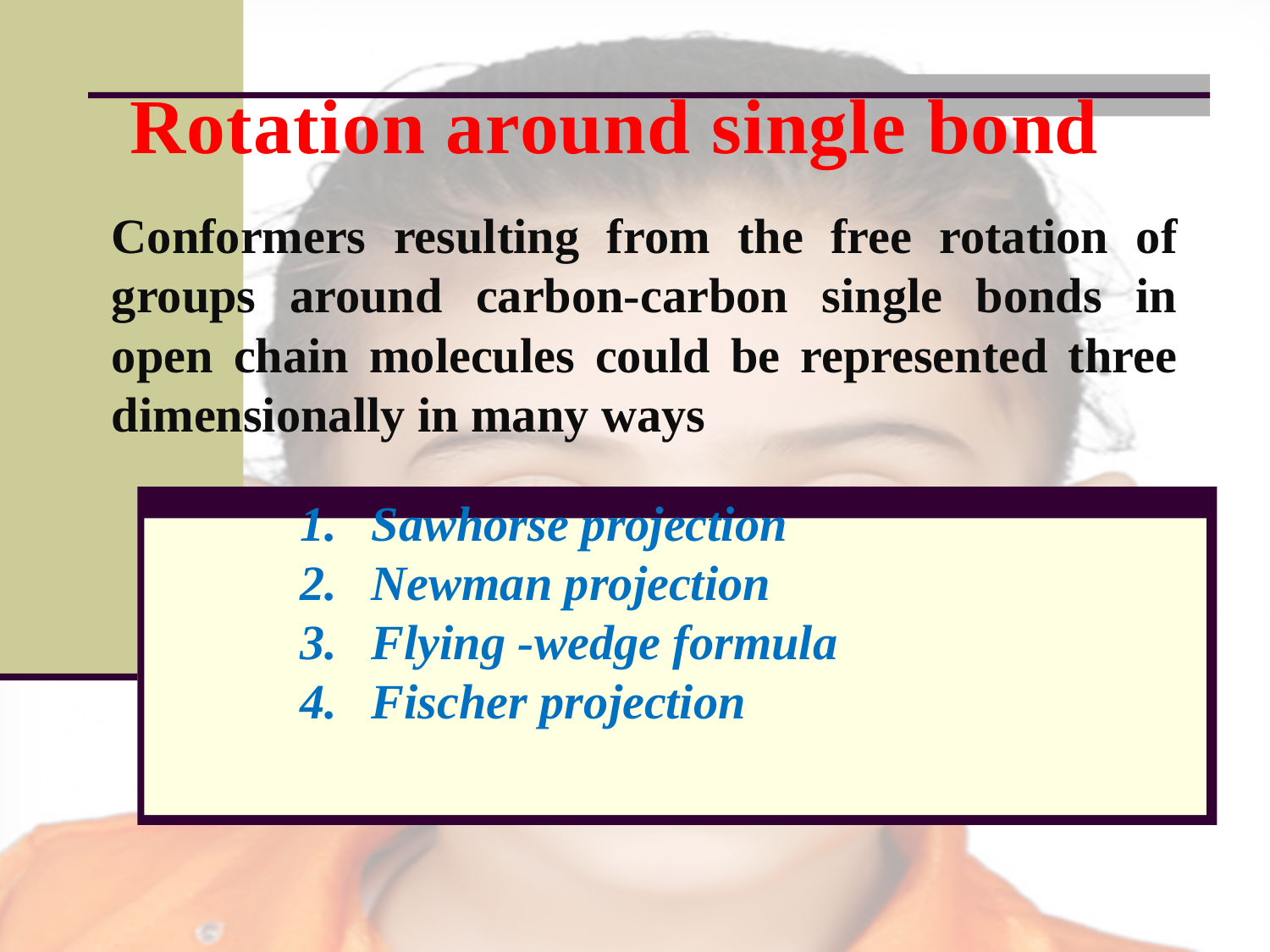

Rotation around single bond
Conformers resulting from the free rotation of groups around carbon-carbon single bonds in open chain molecules could be represented three dimensionally in many ways
Sawhorse projection
Newman projection
Flying -wedge formula
Fischer projection